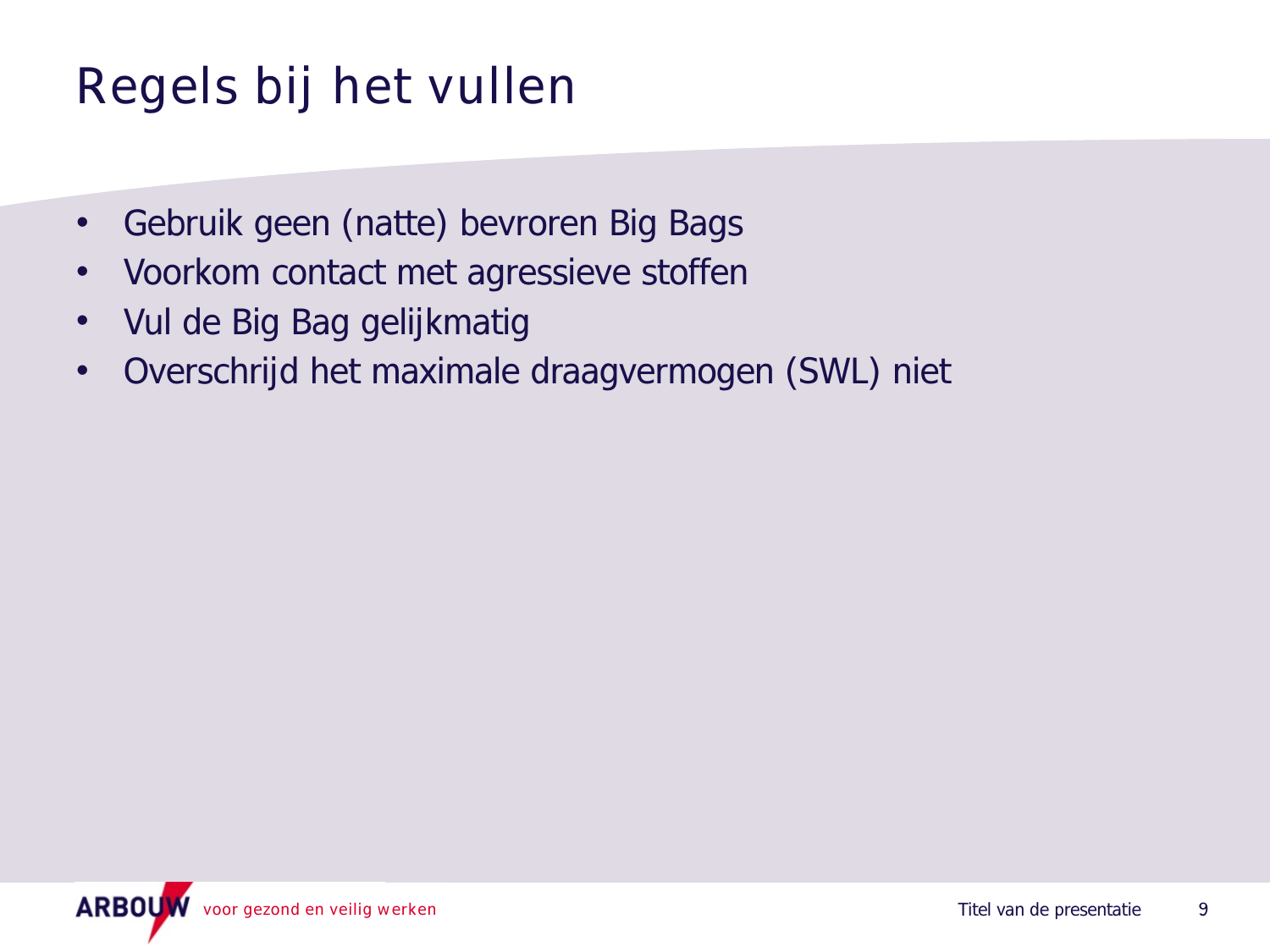

# Regels bij het vullen

Gebruik geen (natte) bevroren Big Bags
Voorkom contact met agressieve stoffen
Vul de Big Bag gelijkmatig
Overschrijd het maximale draagvermogen (SWL) niet
Titel van de presentatie
9